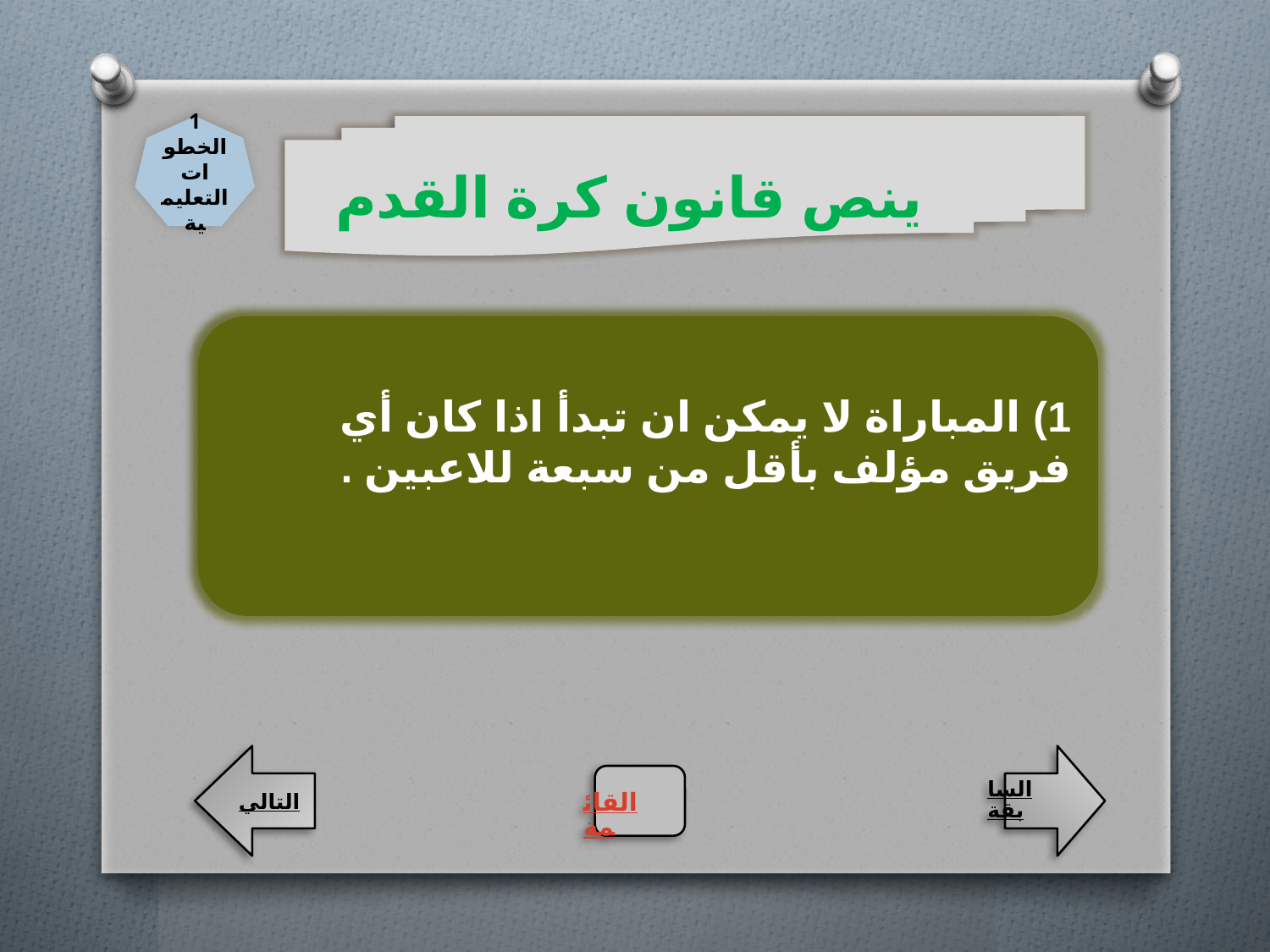

1
الخطوات التعليمية
ينص قانون كرة القدم
1) المباراة لا يمكن ان تبدأ اذا كان أي فريق مؤلف بأقل من سبعة للاعبين .

التالي
السابقة
القائمة